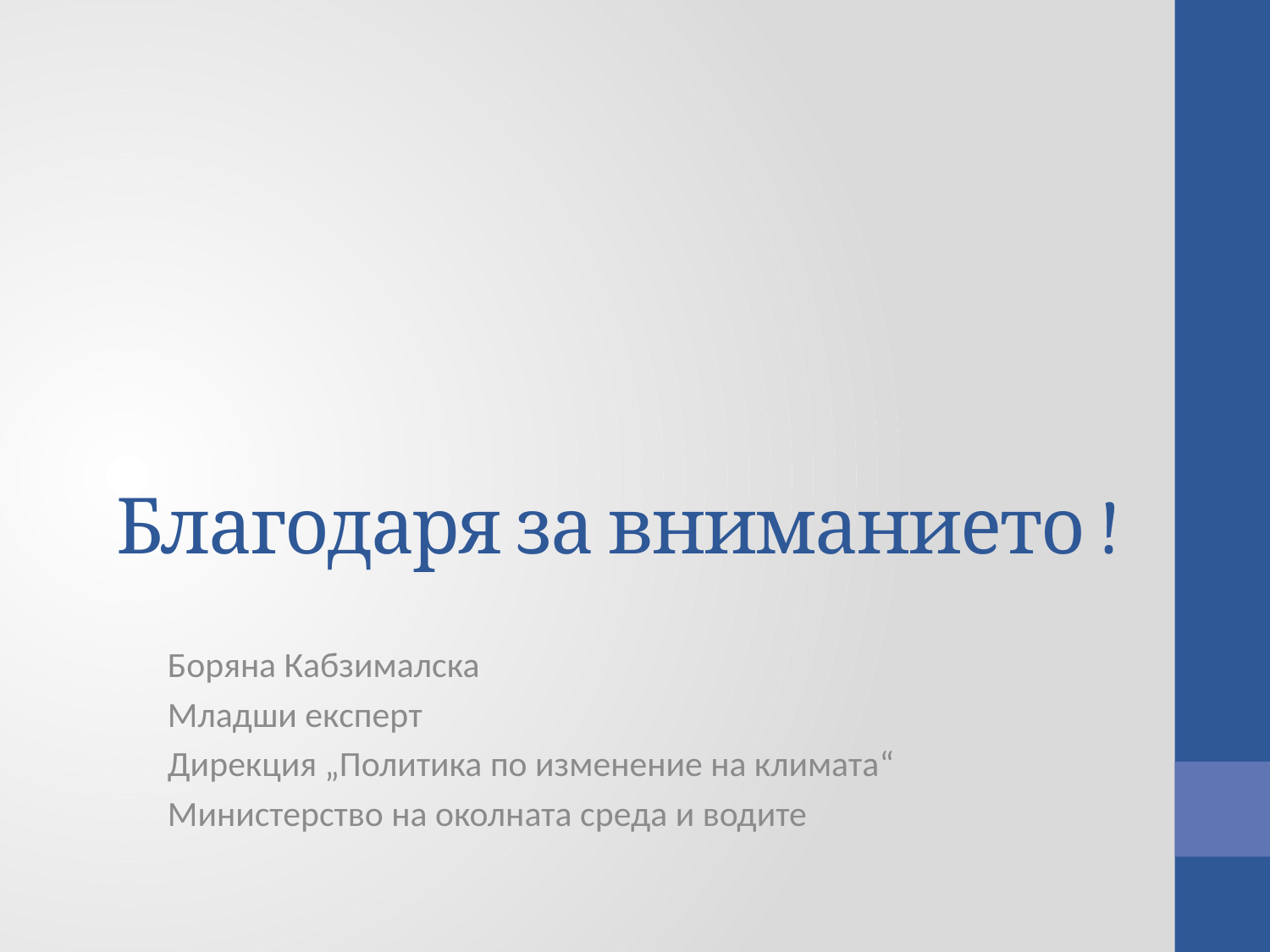

# Благодаря за вниманието !
Боряна Кабзималска
Младши експерт
Дирекция „Политика по изменение на климата“
Министерство на околната среда и водите